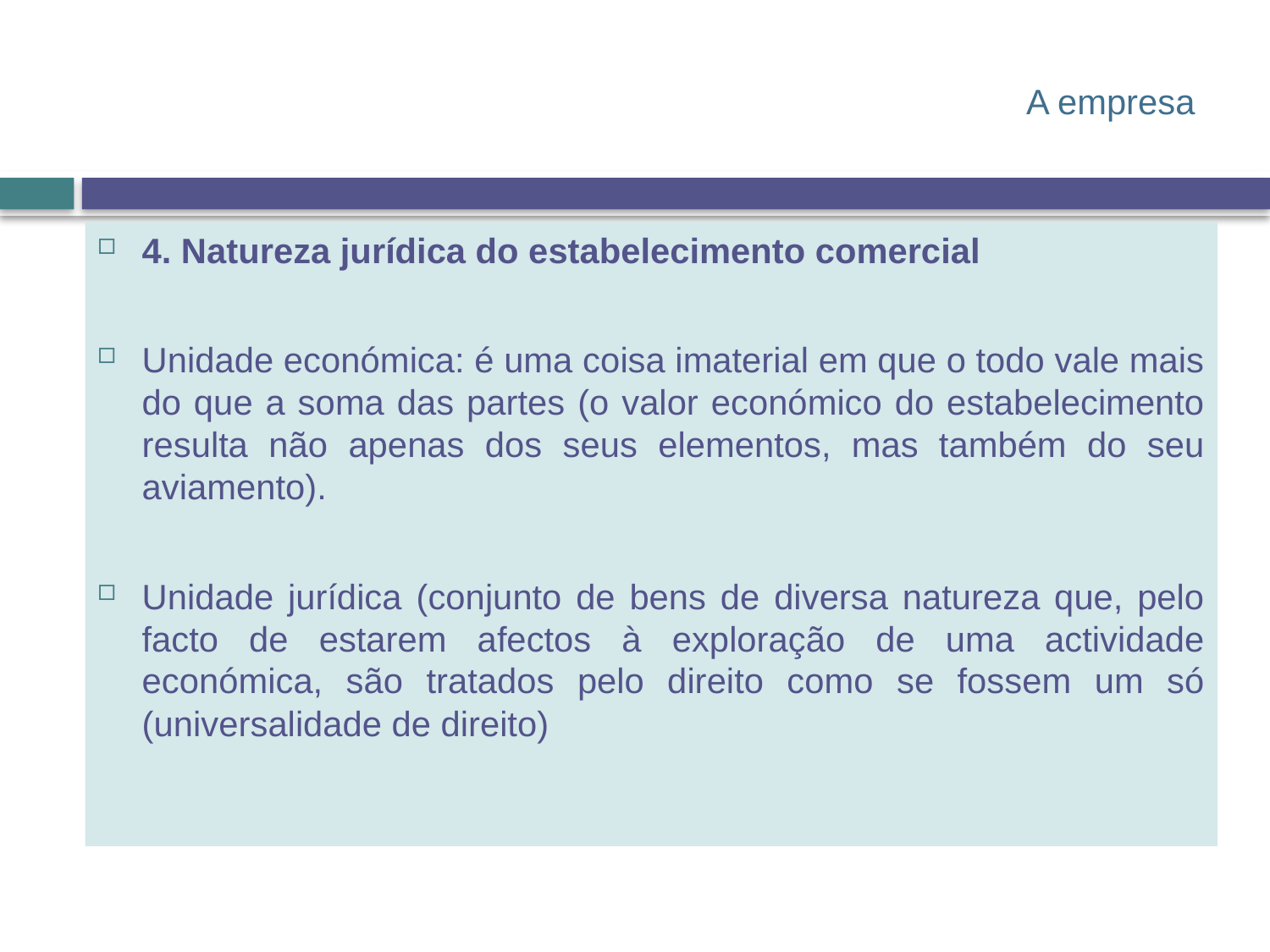

# A empresa
4. Natureza jurídica do estabelecimento comercial

Unidade económica: é uma coisa imaterial em que o todo vale mais do que a soma das partes (o valor económico do estabelecimento resulta não apenas dos seus elementos, mas também do seu aviamento).

Unidade jurídica (conjunto de bens de diversa natureza que, pelo facto de estarem afectos à exploração de uma actividade económica, são tratados pelo direito como se fossem um só (universalidade de direito)